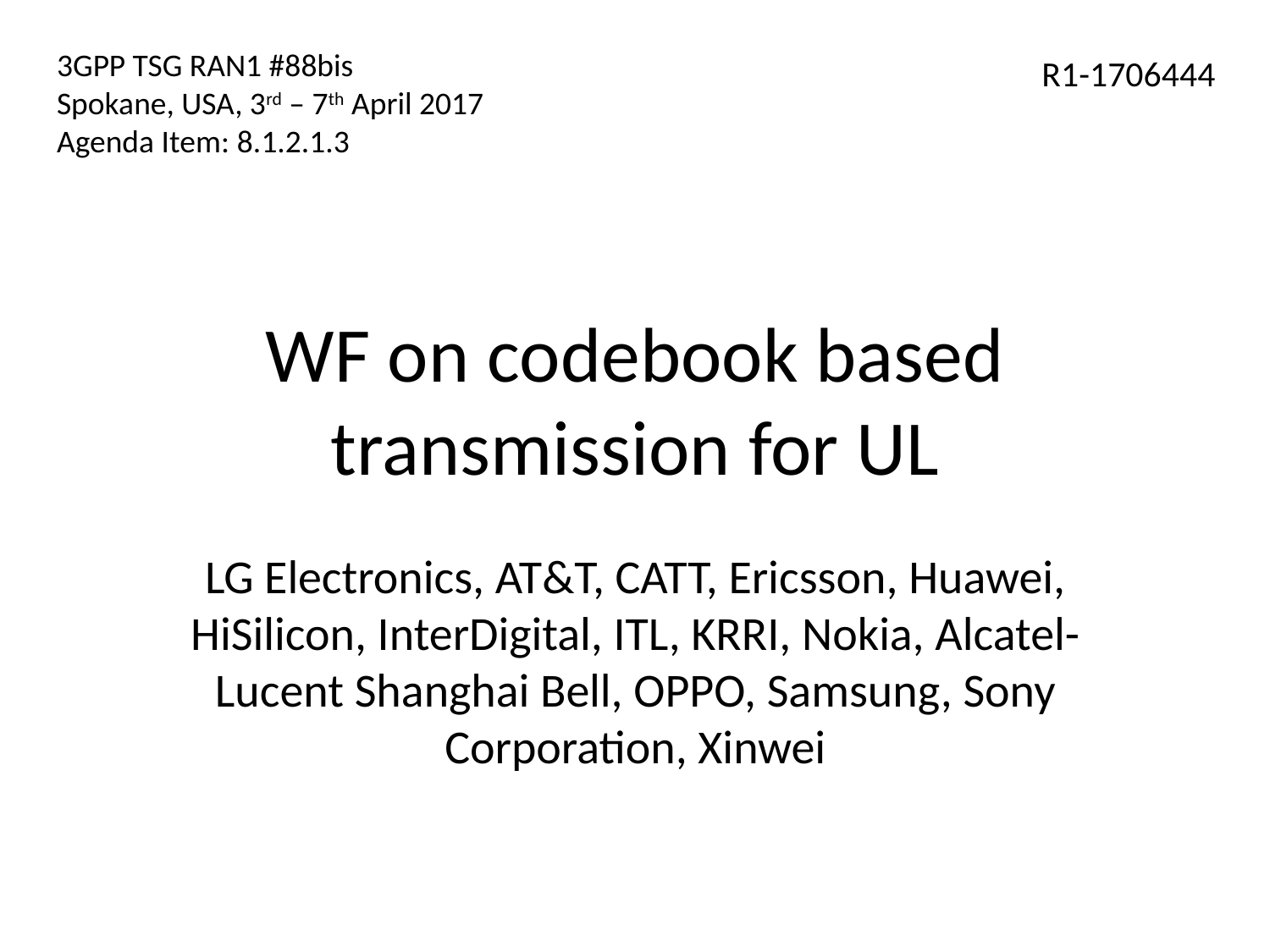

3GPP TSG RAN1 #88bis
Spokane, USA, 3rd – 7th April 2017
Agenda Item: 8.1.2.1.3
R1-1706444
# WF on codebook based transmission for UL
LG Electronics, AT&T, CATT, Ericsson, Huawei, HiSilicon, InterDigital, ITL, KRRI, Nokia, Alcatel-Lucent Shanghai Bell, OPPO, Samsung, Sony Corporation, Xinwei